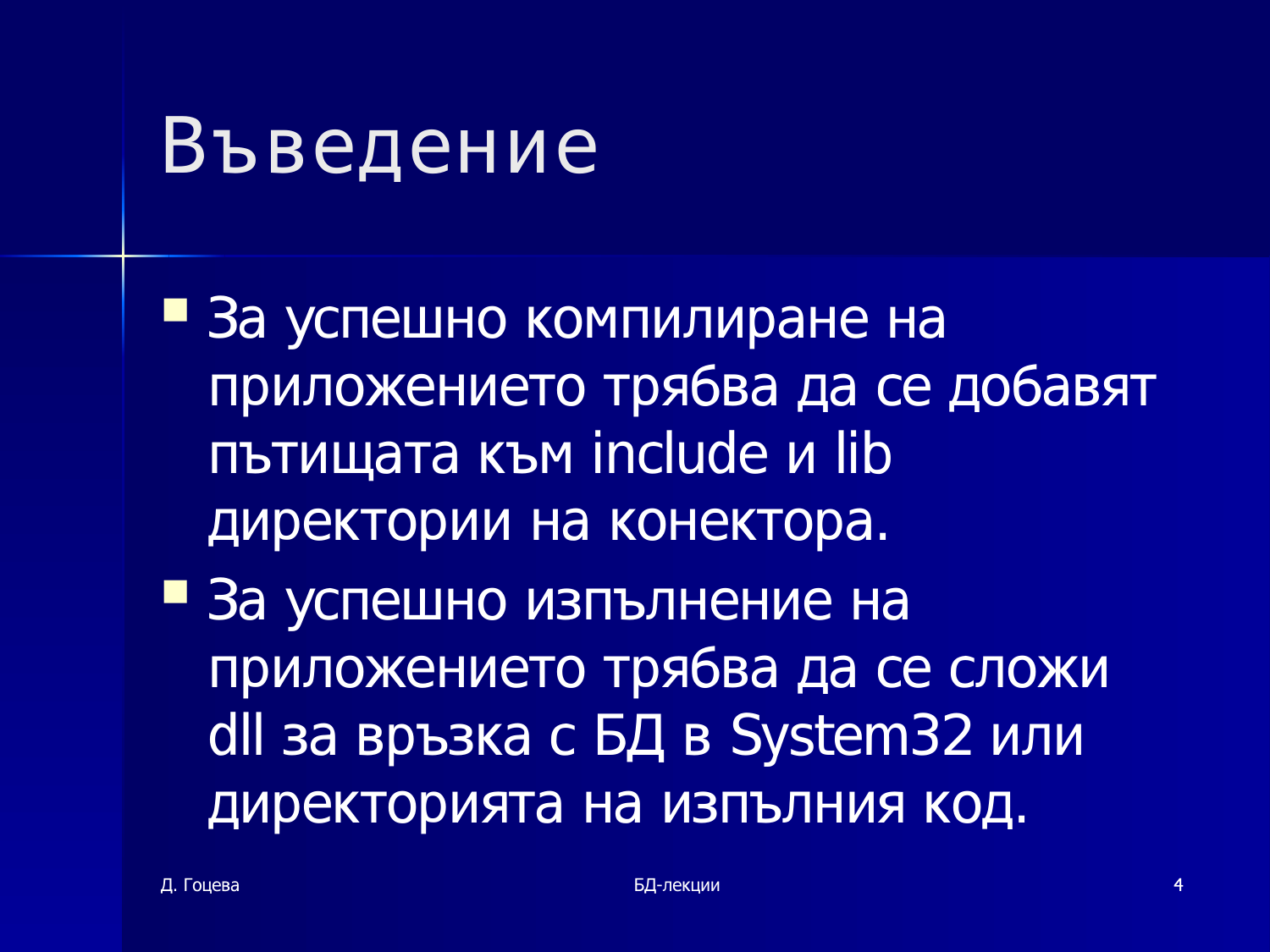

# Въведение
За успешно компилиране на приложението трябва да се добавят пътищата към include и lib директории на конектора.
За успешно изпълнение на приложението трябва да се сложи dll за връзка с БД в System32 или директорията на изпълния код.
Д. Гоцева
БД-лекции
4